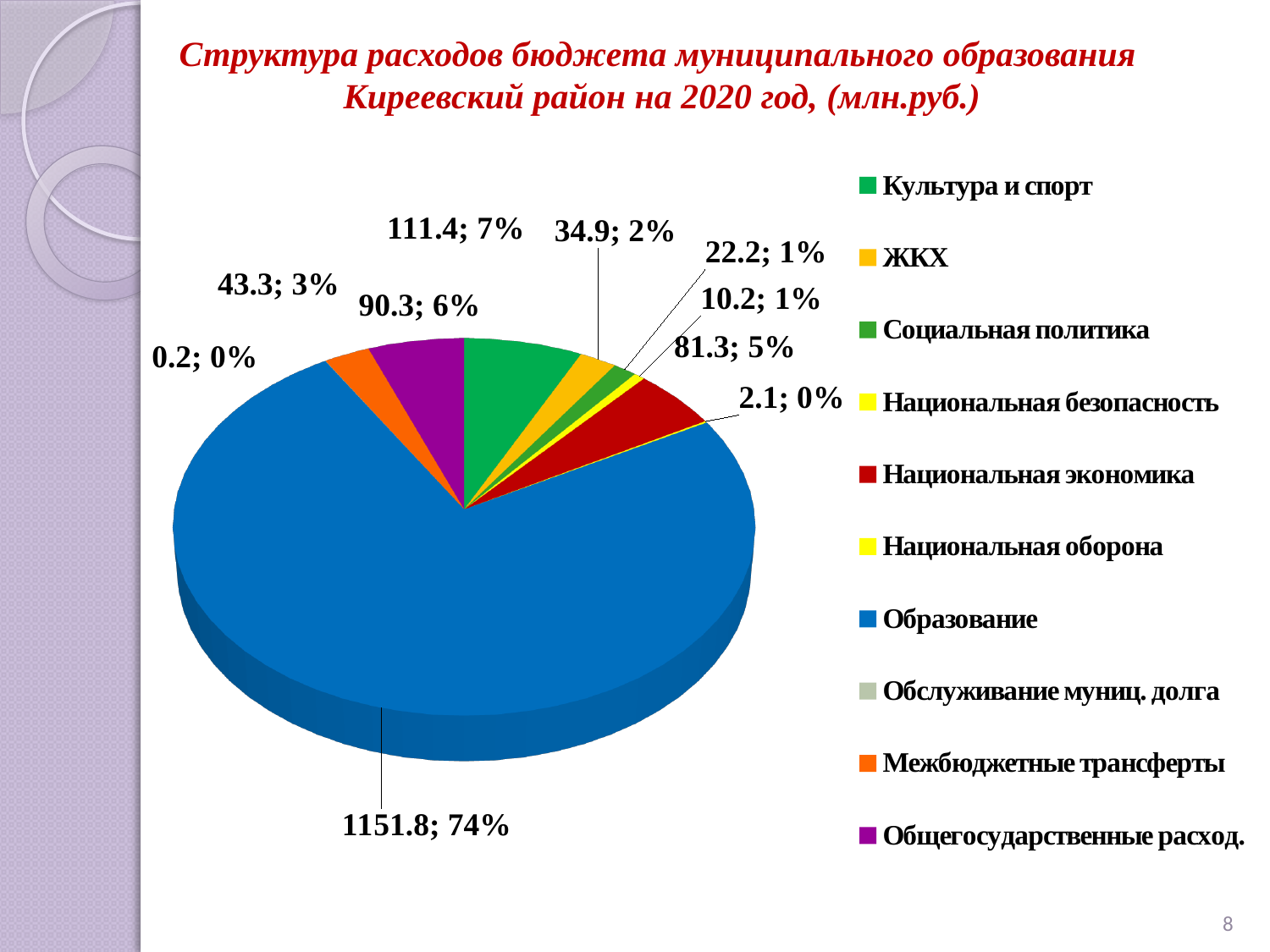

# Структура расходов бюджета муниципального образования Киреевский район на 2020 год, (млн.руб.)

[unsupported chart]

8